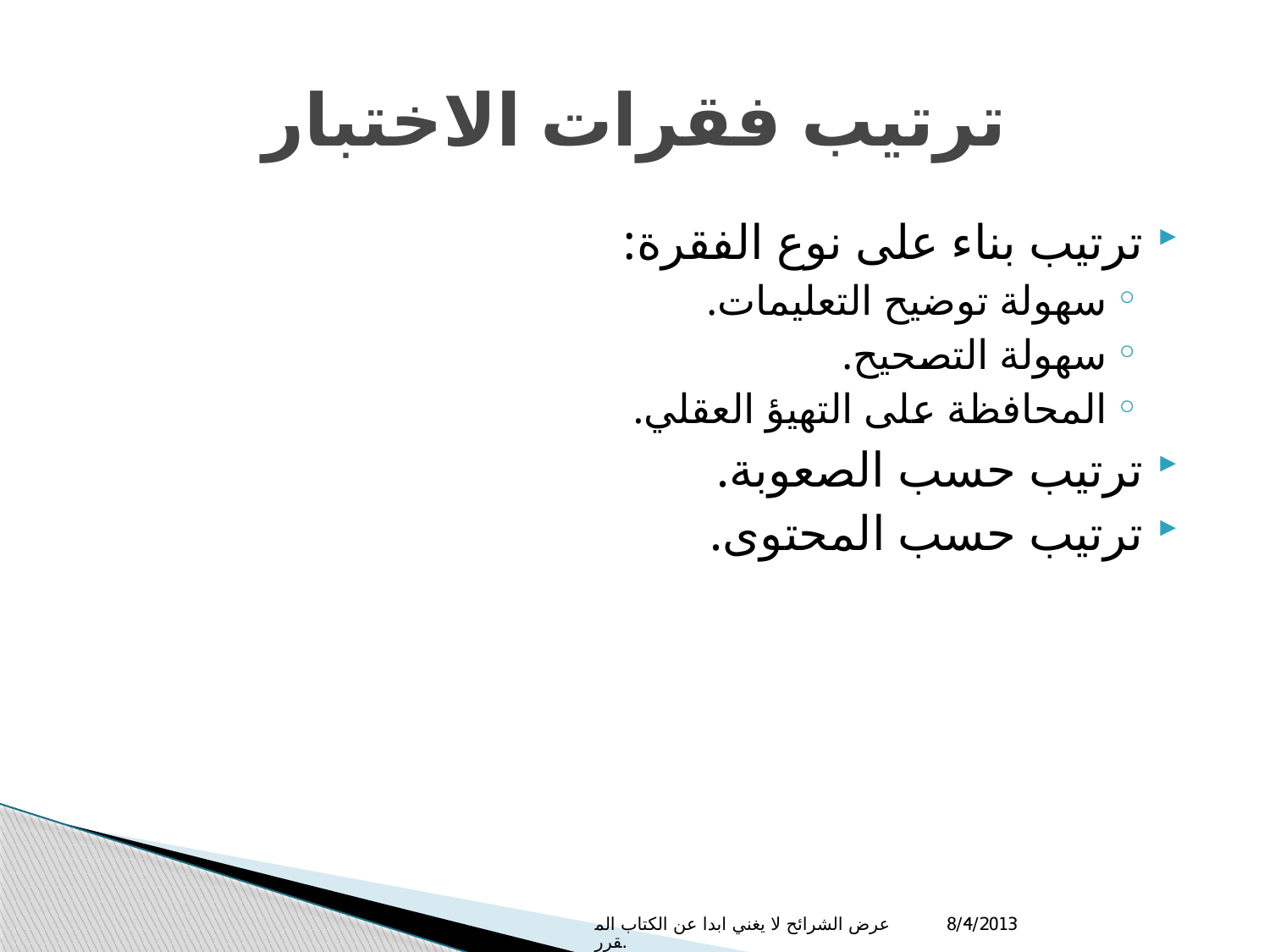

# ترتيب فقرات الاختبار
ترتيب بناء على نوع الفقرة:
سهولة توضيح التعليمات.
سهولة التصحيح.
المحافظة على التهيؤ العقلي.
ترتيب حسب الصعوبة.
ترتيب حسب المحتوى.

عرض الشرائح لا يغني ابدا عن الكتاب المقرر.
8/4/2013